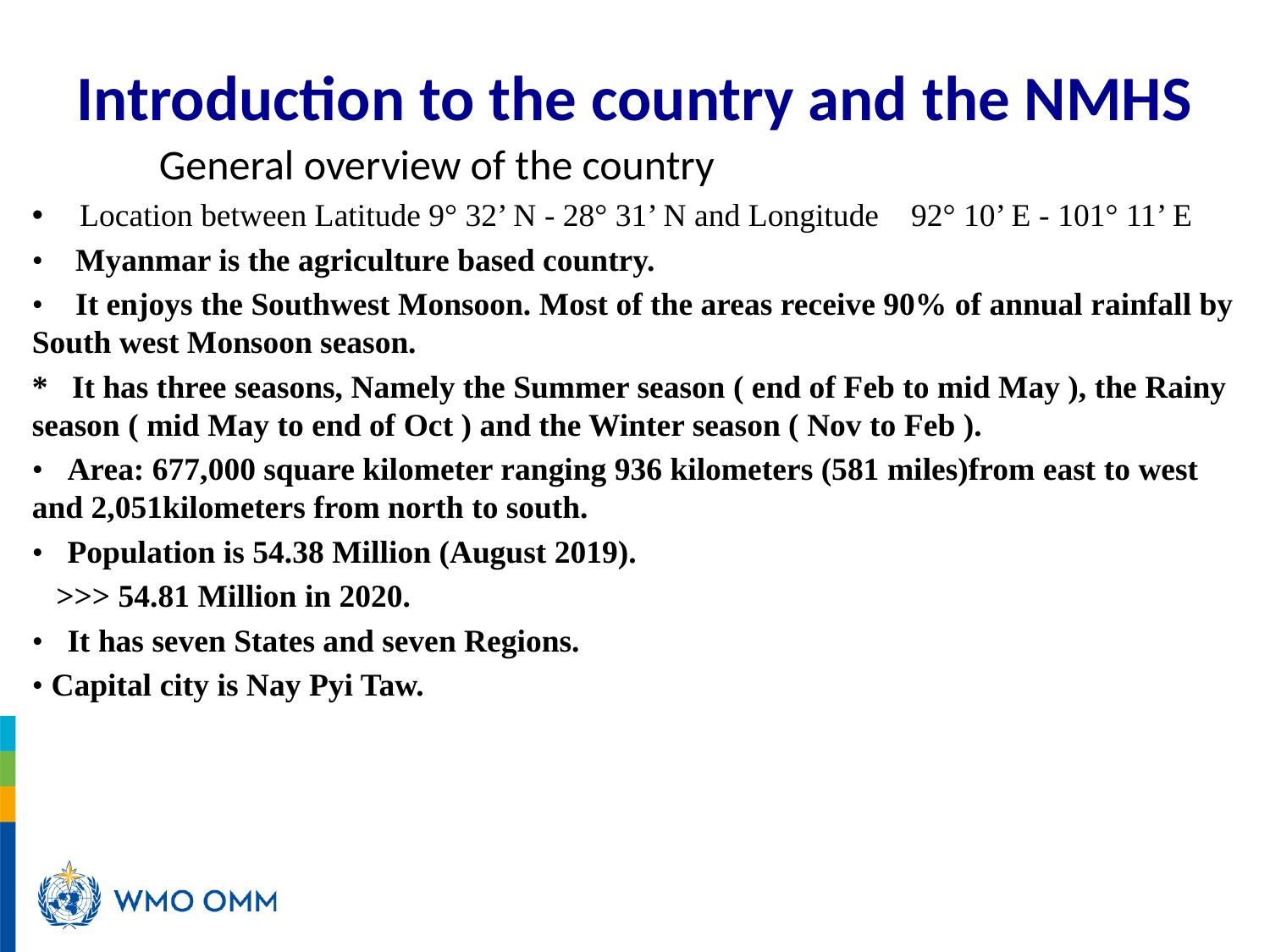

# Introduction to the country and the NMHS
	General overview of the country
Location between Latitude 9° 32’ N - 28° 31’ N and Longitude    92° 10’ E - 101° 11’ E
•    Myanmar is the agriculture based country.
•    It enjoys the Southwest Monsoon. Most of the areas receive 90% of annual rainfall by South west Monsoon season.
*   It has three seasons, Namely the Summer season ( end of Feb to mid May ), the Rainy season ( mid May to end of Oct ) and the Winter season ( Nov to Feb ).
•   Area: 677,000 square kilometer ranging 936 kilometers (581 miles)from east to west and 2,051kilometers from north to south.
•   Population is 54.38 Million (August 2019).
   >>> 54.81 Million in 2020.
•   It has seven States and seven Regions.
• Capital city is Nay Pyi Taw.